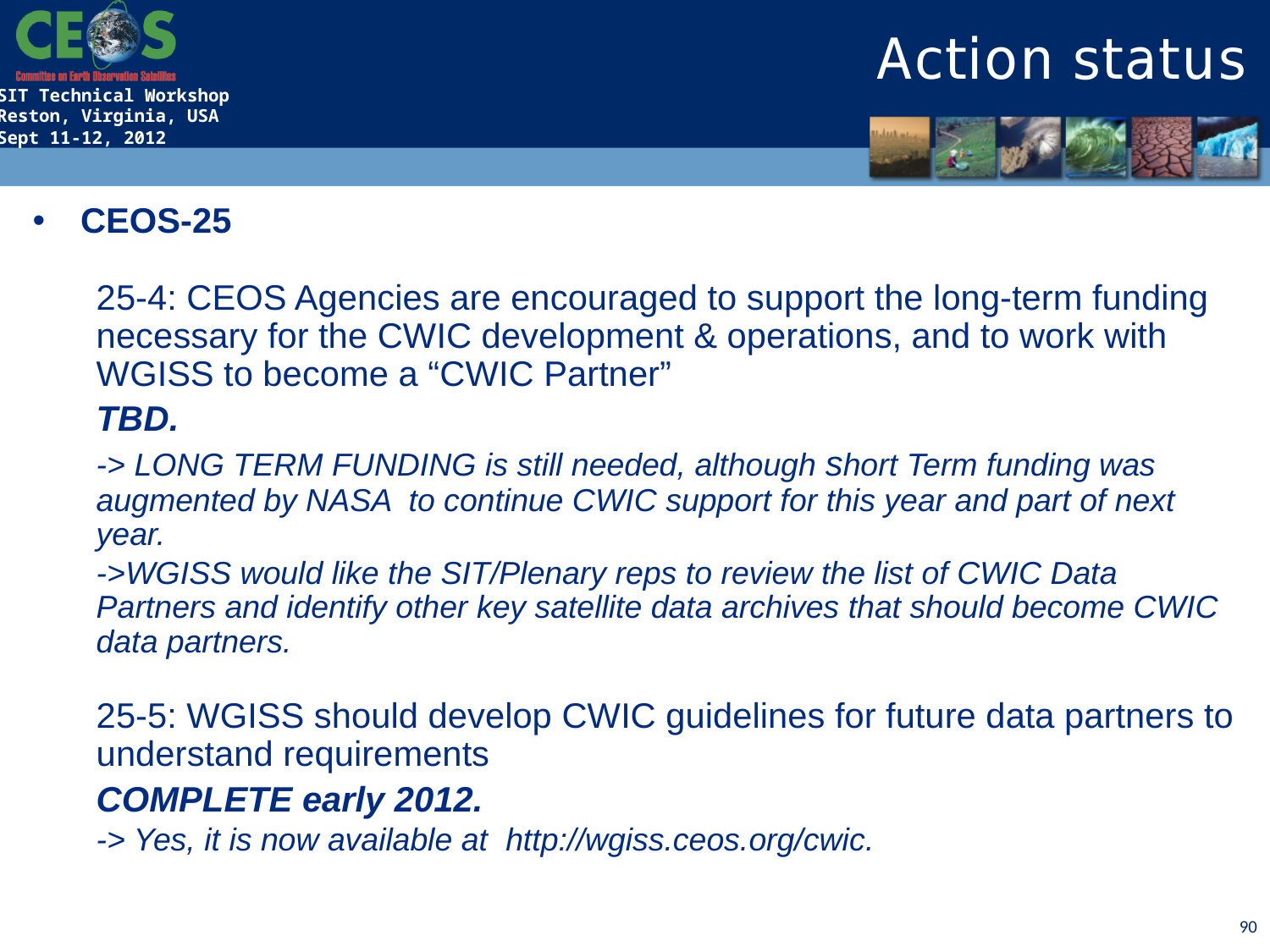

Action status
CEOS-25

25-4: CEOS Agencies are encouraged to support the long-term funding necessary for the CWIC development & operations, and to work with WGISS to become a “CWIC Partner”
TBD.
-> LONG TERM FUNDING is still needed, although short Term funding was augmented by NASA  to continue CWIC support for this year and part of next year.
->WGISS would like the SIT/Plenary reps to review the list of CWIC Data Partners and identify other key satellite data archives that should become CWIC data partners.

25-5: WGISS should develop CWIC guidelines for future data partners to understand requirements
COMPLETE early 2012.
-> Yes, it is now available at  http://wgiss.ceos.org/cwic.

90